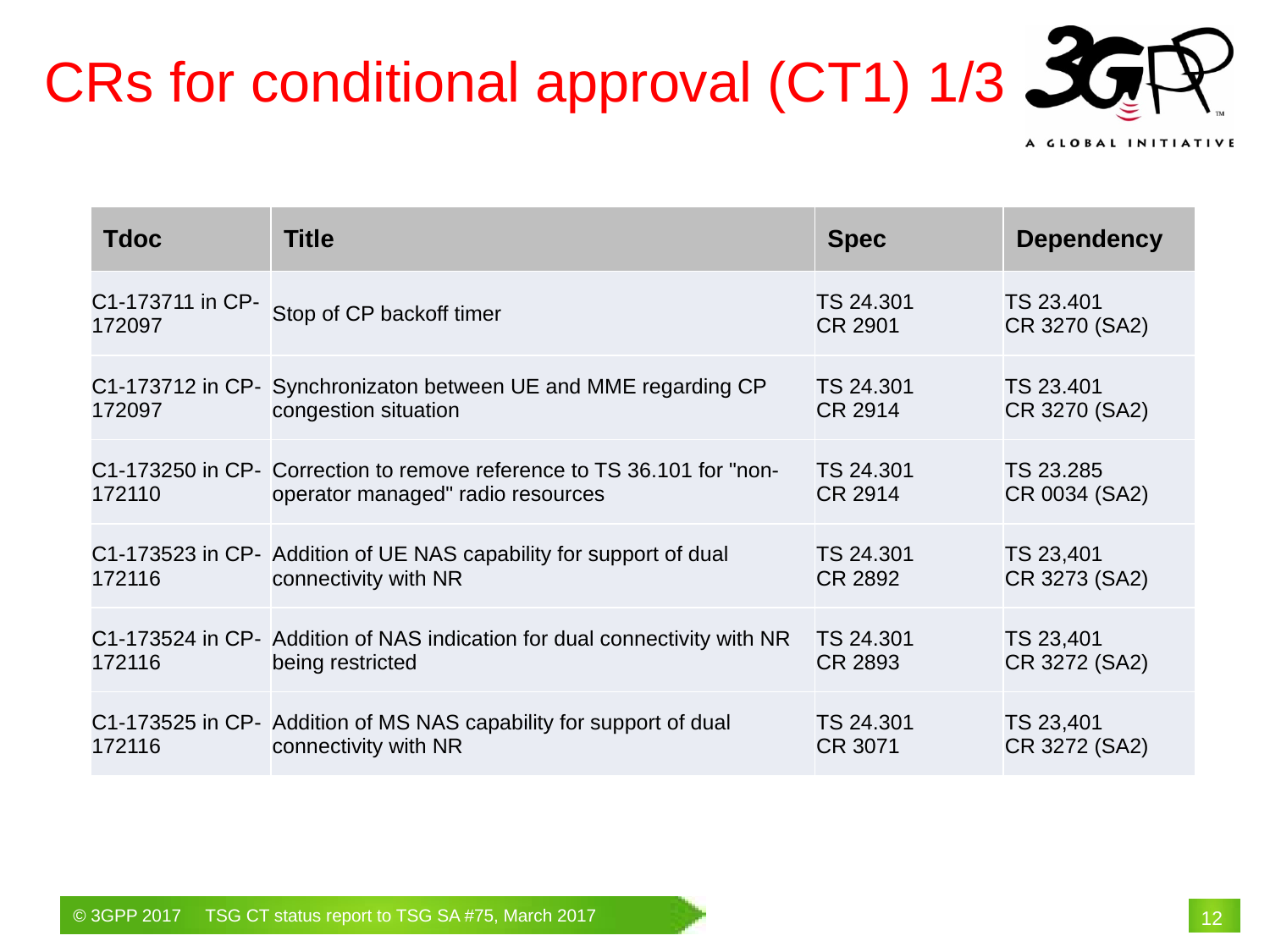

CRs for conditional approval (CT1) 1/3

| Tdoc | Title | Spec | Dependency |
| --- | --- | --- | --- |
| C1-173711 in CP-172097 | Stop of CP backoff timer | TS 24.301 CR 2901 | TS 23.401 CR 3270 (SA2) |
| C1-173712 in CP-172097 | Synchronizaton between UE and MME regarding CP congestion situation | TS 24.301 CR 2914 | TS 23.401 CR 3270 (SA2) |
| C1-173250 in CP-172110 | Correction to remove reference to TS 36.101 for "non-operator managed" radio resources | TS 24.301 CR 2914 | TS 23.285 CR 0034 (SA2) |
| C1-173523 in CP-172116 | Addition of UE NAS capability for support of dual connectivity with NR | TS 24.301 CR 2892 | TS 23,401 CR 3273 (SA2) |
| C1-173524 in CP-172116 | Addition of NAS indication for dual connectivity with NR being restricted | TS 24.301 CR 2893 | TS 23,401 CR 3272 (SA2) |
| C1-173525 in CP-172116 | Addition of MS NAS capability for support of dual connectivity with NR | TS 24.301 CR 3071 | TS 23,401 CR 3272 (SA2) |
# 12